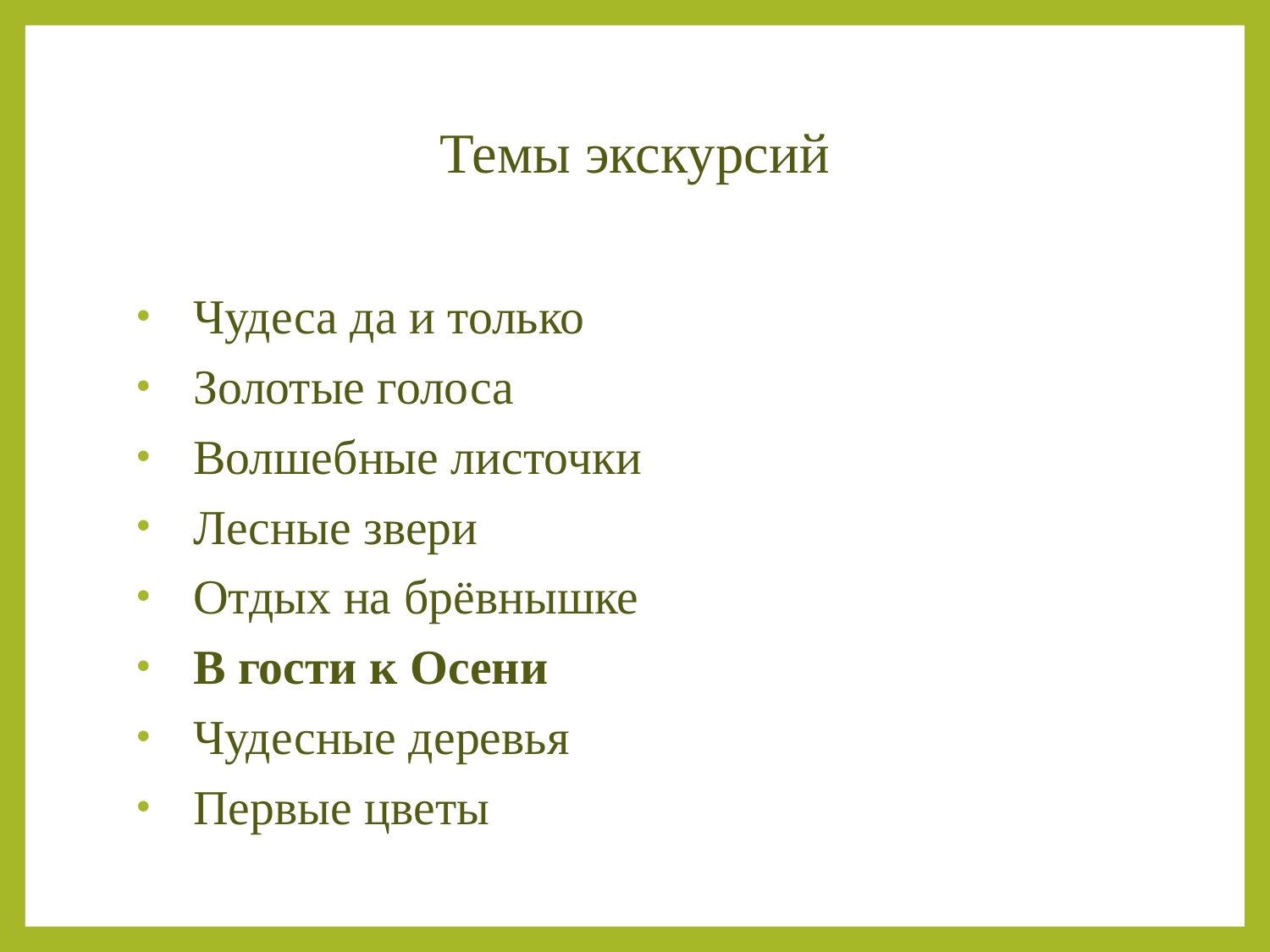

# Темы экскурсий
Чудеса да и только
Золотые голоса
Волшебные листочки
Лесные звери
Отдых на брёвнышке
В гости к Осени
Чудесные деревья
Первые цветы